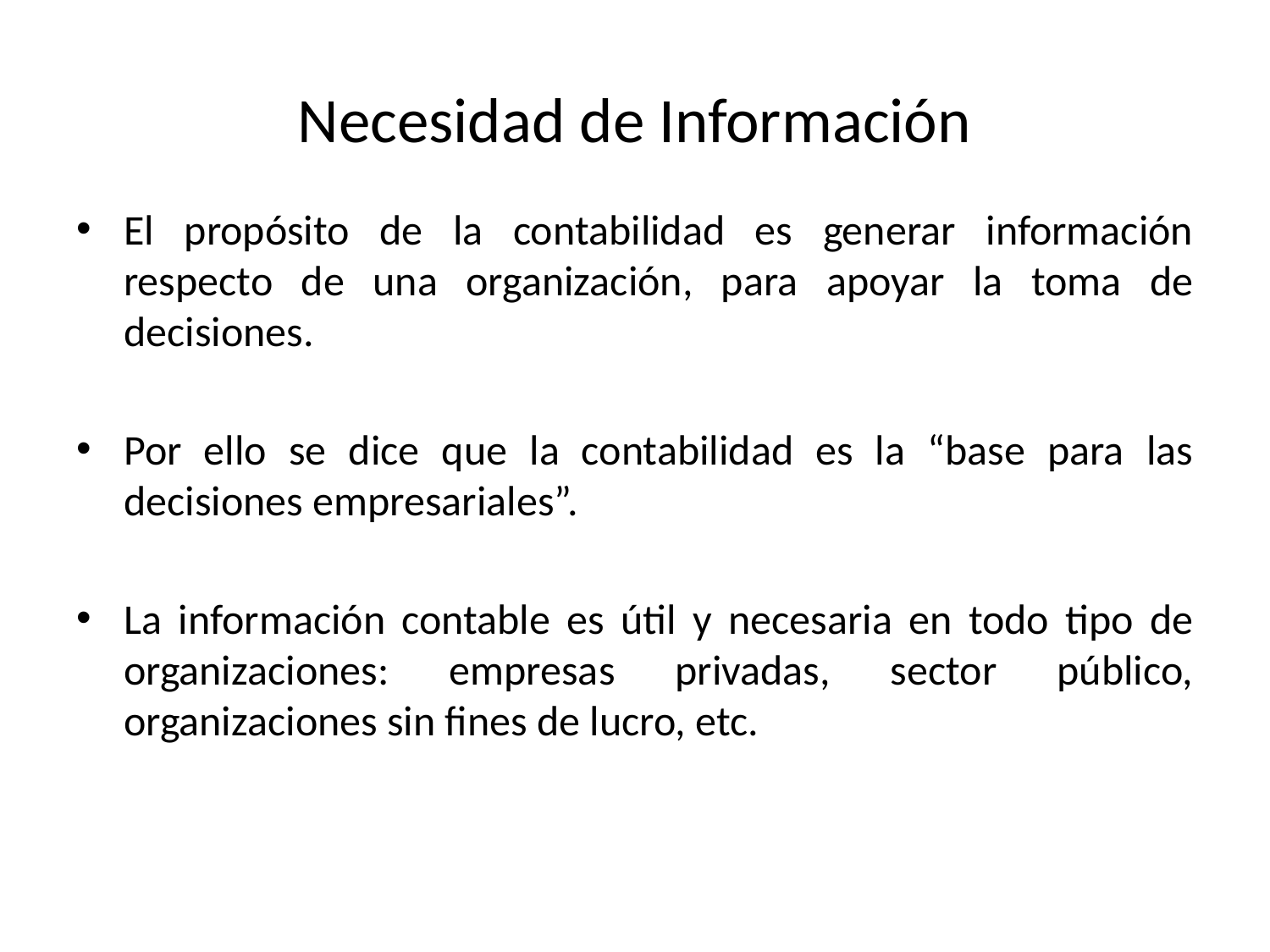

# Necesidad de Información
El propósito de la contabilidad es generar información respecto de una organización, para apoyar la toma de decisiones.

Por ello se dice que la contabilidad es la “base para las decisiones empresariales”.

La información contable es útil y necesaria en todo tipo de organizaciones: empresas privadas, sector público, organizaciones sin fines de lucro, etc.